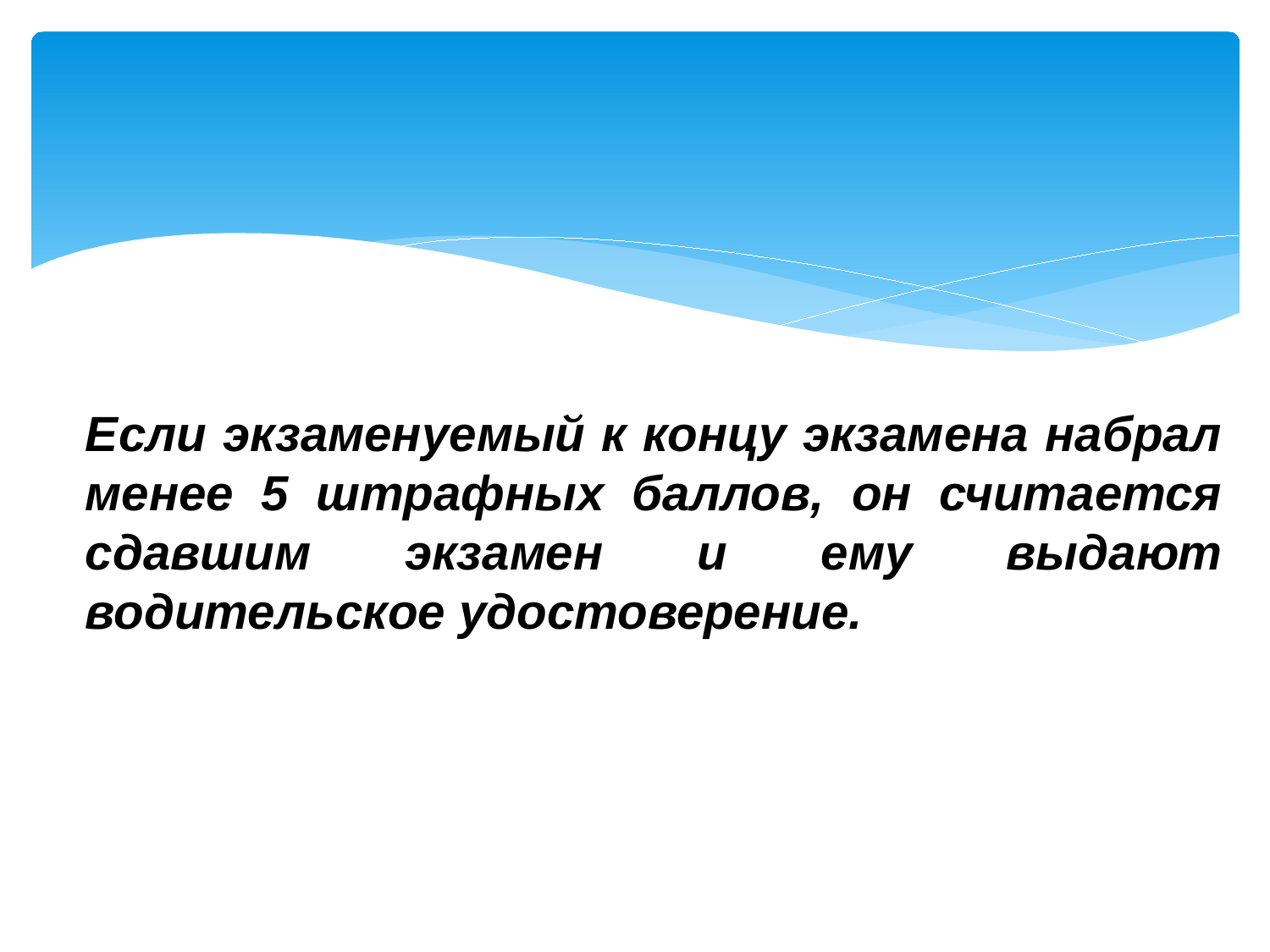

Если экзаменуемый к концу экзамена набрал менее 5 штрафных баллов, он считается сдавшим экзамен и ему выдают водительское удостоверение.